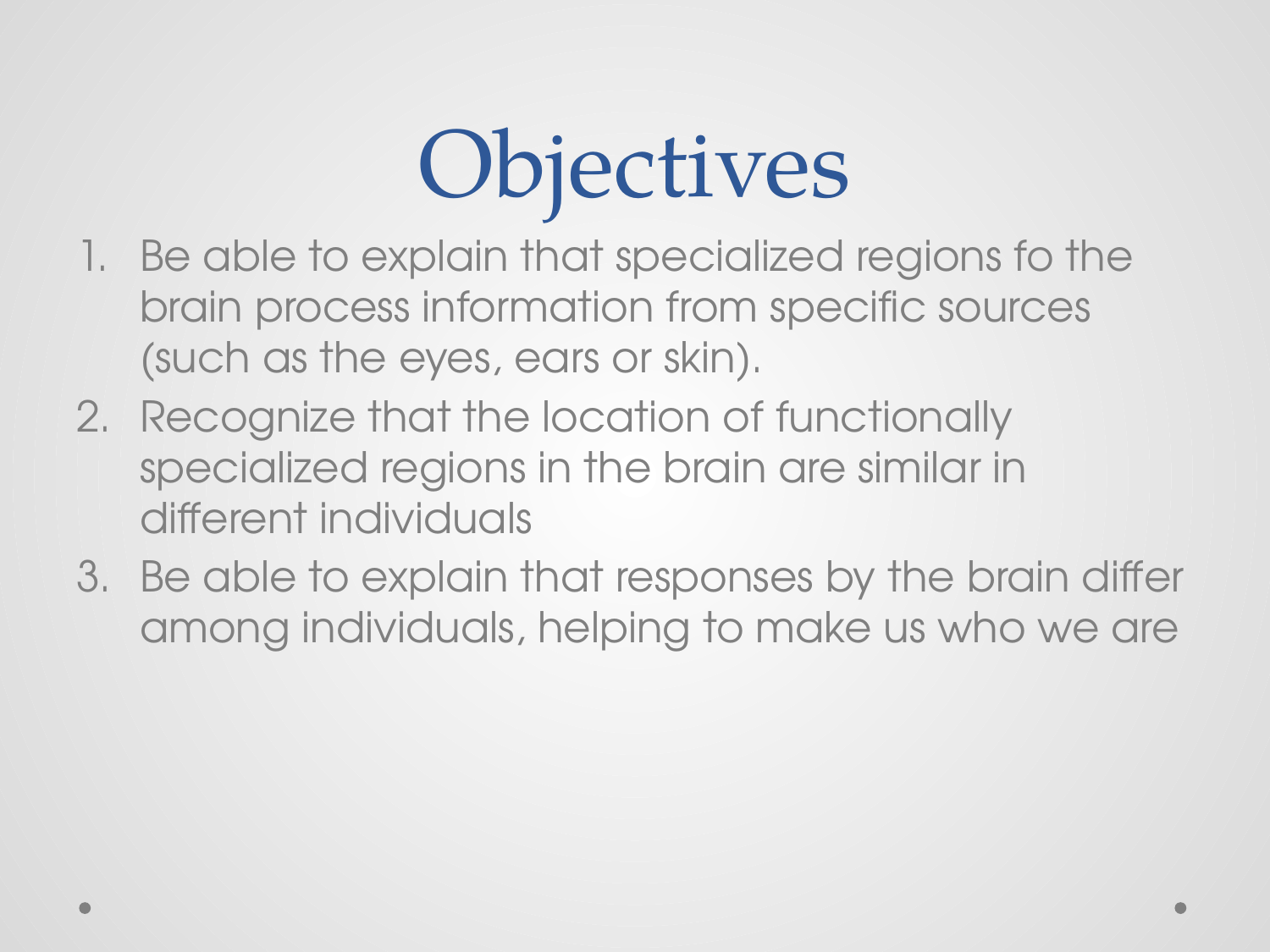

# Objectives
Be able to explain that specialized regions fo the brain process information from specific sources (such as the eyes, ears or skin).
Recognize that the location of functionally specialized regions in the brain are similar in different individuals
Be able to explain that responses by the brain differ among individuals, helping to make us who we are